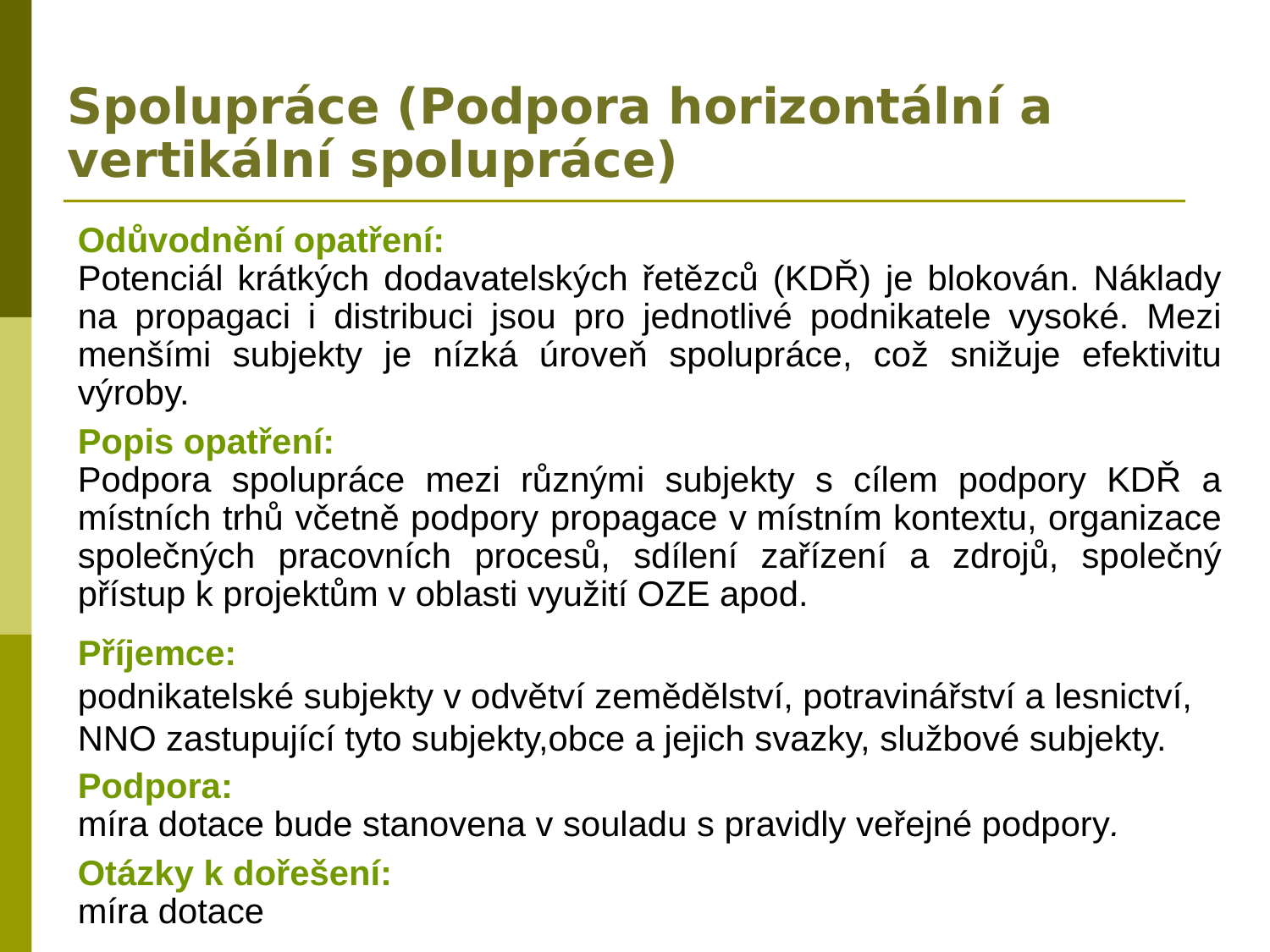

# Spolupráce (Podpora horizontální a vertikální spolupráce)
Odůvodnění opatření:
Potenciál krátkých dodavatelských řetězců (KDŘ) je blokován. Náklady na propagaci i distribuci jsou pro jednotlivé podnikatele vysoké. Mezi menšími subjekty je nízká úroveň spolupráce, což snižuje efektivitu výroby.
Popis opatření:
Podpora spolupráce mezi různými subjekty s cílem podpory KDŘ a místních trhů včetně podpory propagace v místním kontextu, organizace společných pracovních procesů, sdílení zařízení a zdrojů, společný přístup k projektům v oblasti využití OZE apod.
Příjemce:
podnikatelské subjekty v odvětví zemědělství, potravinářství a lesnictví, NNO zastupující tyto subjekty,obce a jejich svazky, službové subjekty.
Podpora:
míra dotace bude stanovena v souladu s pravidly veřejné podpory.
Otázky k dořešení:
míra dotace